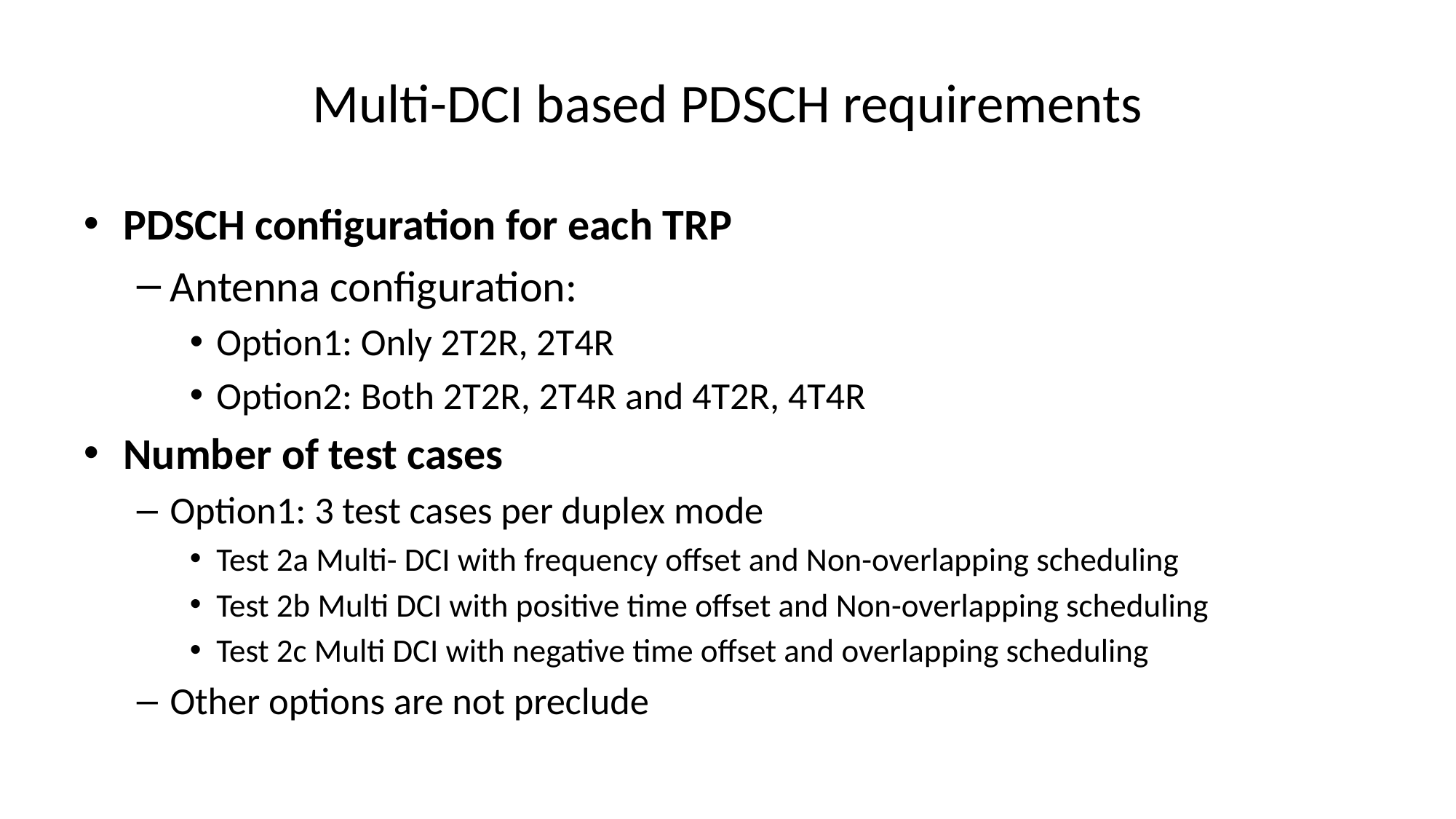

# Multi-DCI based PDSCH requirements
PDSCH configuration for each TRP
Antenna configuration:
Option1: Only 2T2R, 2T4R
Option2: Both 2T2R, 2T4R and 4T2R, 4T4R
Number of test cases
Option1: 3 test cases per duplex mode
Test 2a Multi- DCI with frequency offset and Non-overlapping scheduling
Test 2b Multi DCI with positive time offset and Non-overlapping scheduling
Test 2c Multi DCI with negative time offset and overlapping scheduling
Other options are not preclude